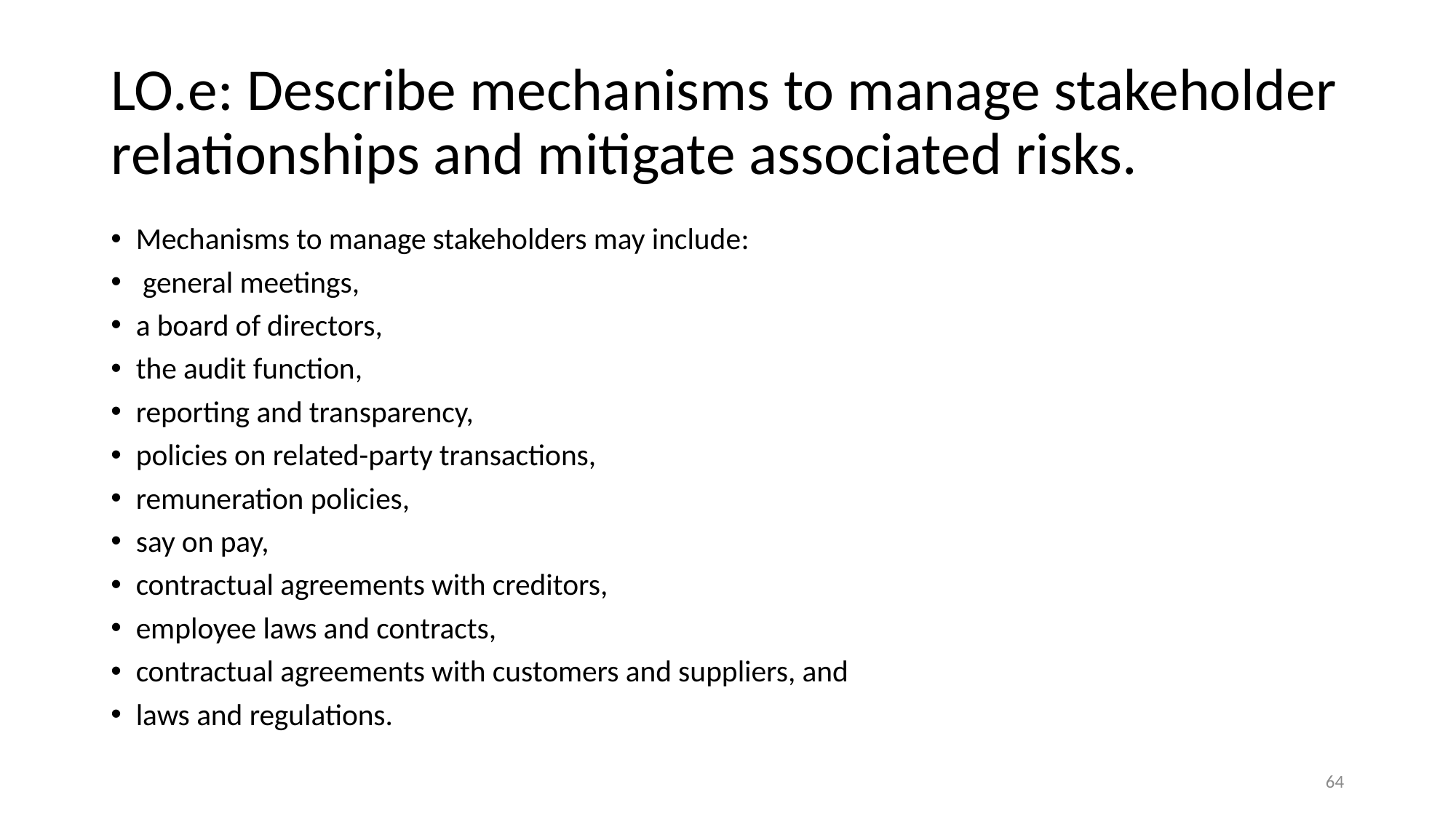

# LO.e: Describe mechanisms to manage stakeholder relationships and mitigate associated risks.
Mechanisms to manage stakeholders may include:
 general meetings,
a board of directors,
the audit function,
reporting and transparency,
policies on related-party transactions,
remuneration policies,
say on pay,
contractual agreements with creditors,
employee laws and contracts,
contractual agreements with customers and suppliers, and
laws and regulations.
64